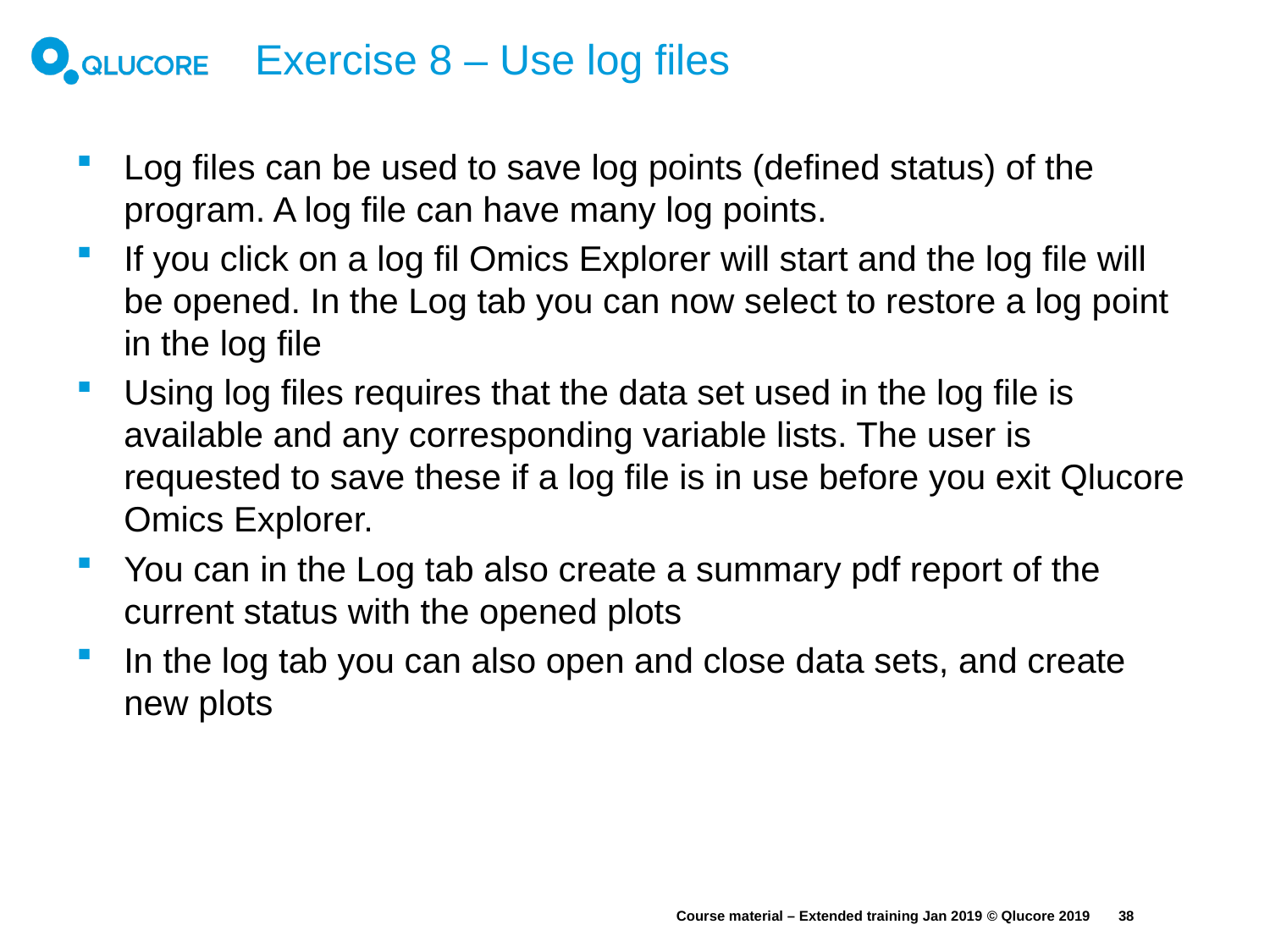

# Exercise 8 – Use log files
Log files can be used to save log points (defined status) of the program. A log file can have many log points.
If you click on a log fil Omics Explorer will start and the log file will be opened. In the Log tab you can now select to restore a log point in the log file
Using log files requires that the data set used in the log file is available and any corresponding variable lists. The user is requested to save these if a log file is in use before you exit Qlucore Omics Explorer.
You can in the Log tab also create a summary pdf report of the current status with the opened plots
In the log tab you can also open and close data sets, and create new plots